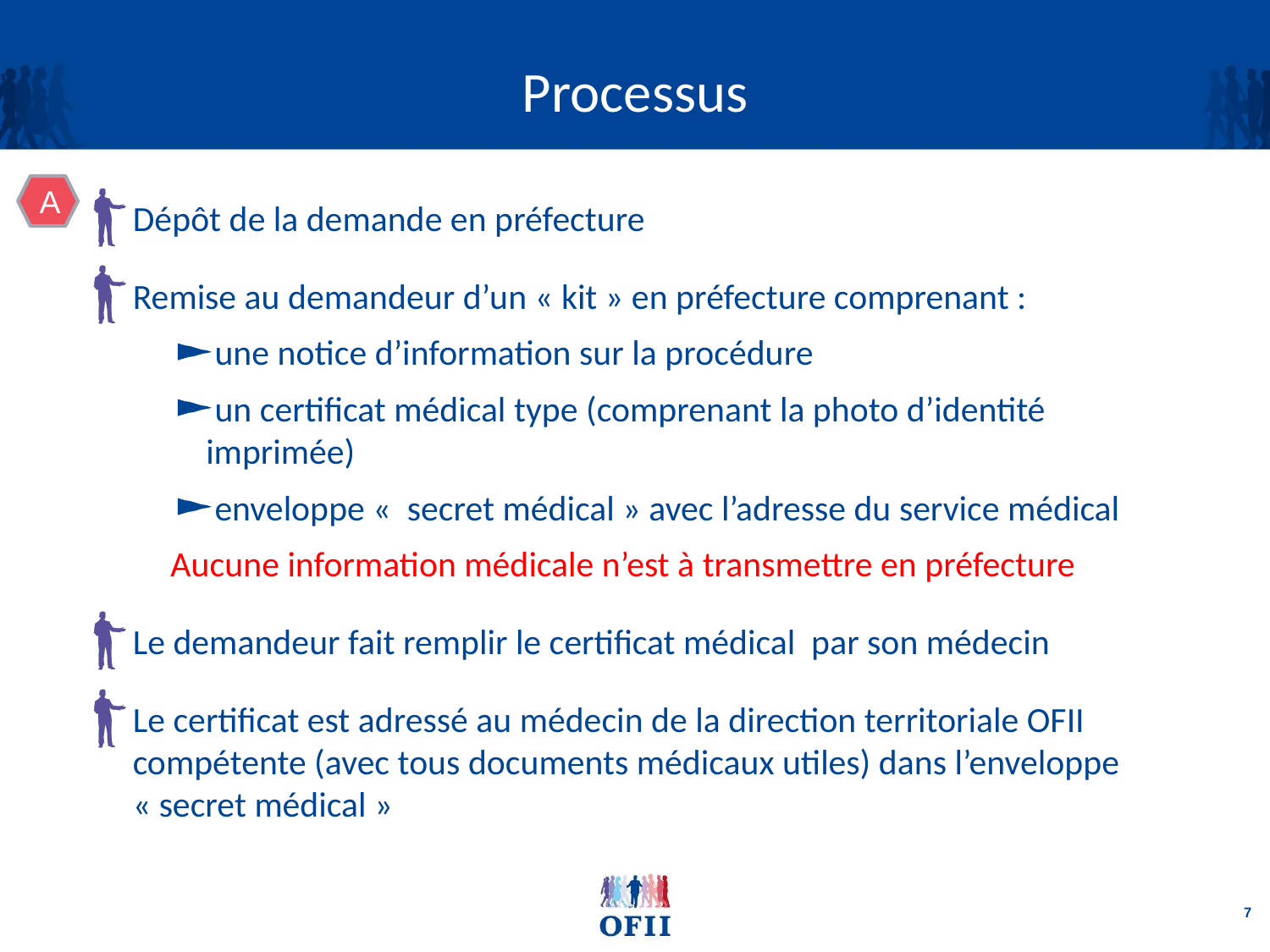

# Processus
A
Dépôt de la demande en préfecture
Remise au demandeur d’un « kit » en préfecture comprenant :
une notice d’information sur la procédure
un certificat médical type (comprenant la photo d’identité imprimée)
enveloppe «  secret médical » avec l’adresse du service médical
Aucune information médicale n’est à transmettre en préfecture
Le demandeur fait remplir le certificat médical  par son médecin
Le certificat est adressé au médecin de la direction territoriale OFII compétente (avec tous documents médicaux utiles) dans l’enveloppe « secret médical »